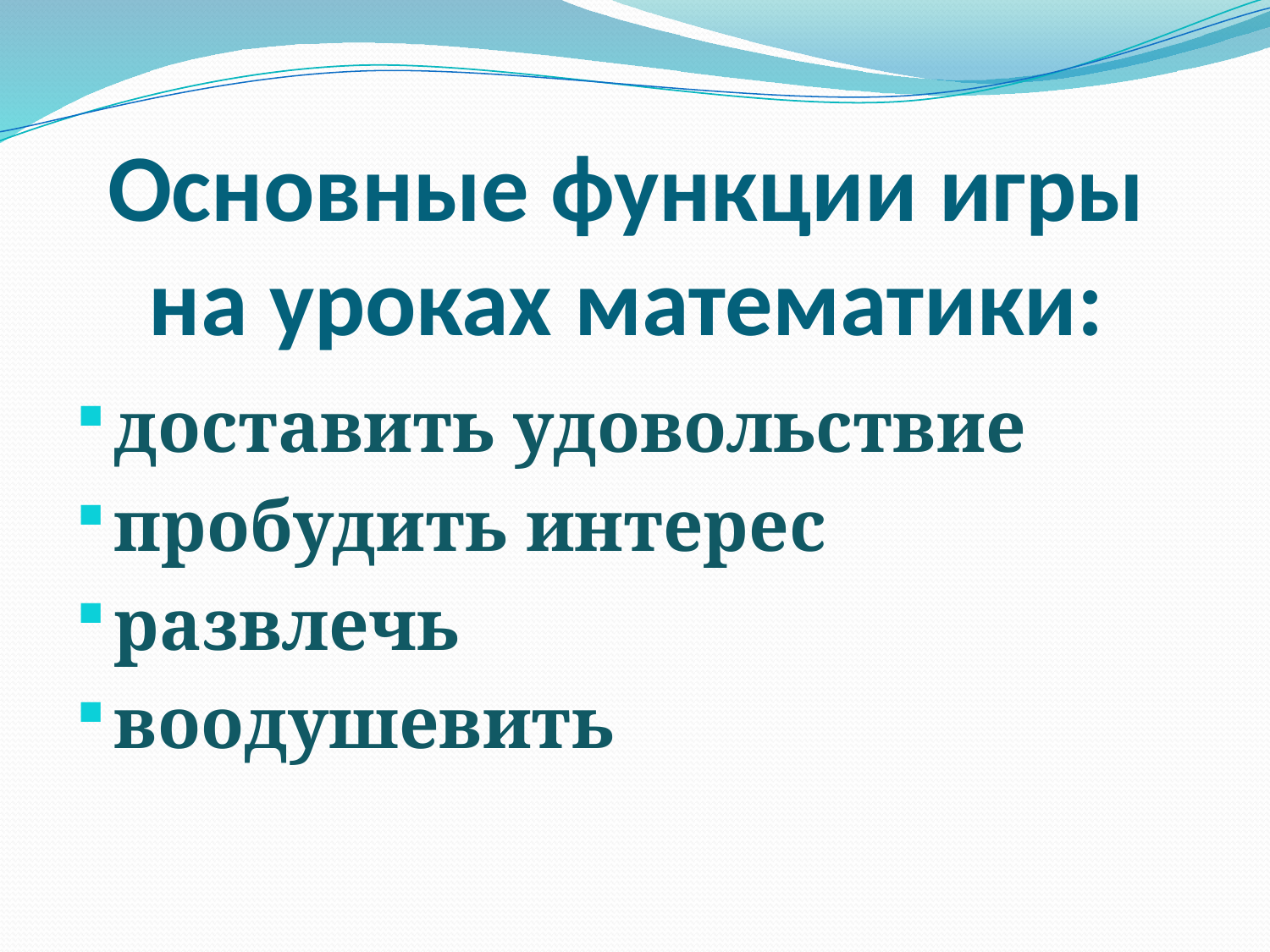

# Основные функции игры на уроках математики:
доставить удовольствие
пробудить интерес
развлечь
воодушевить